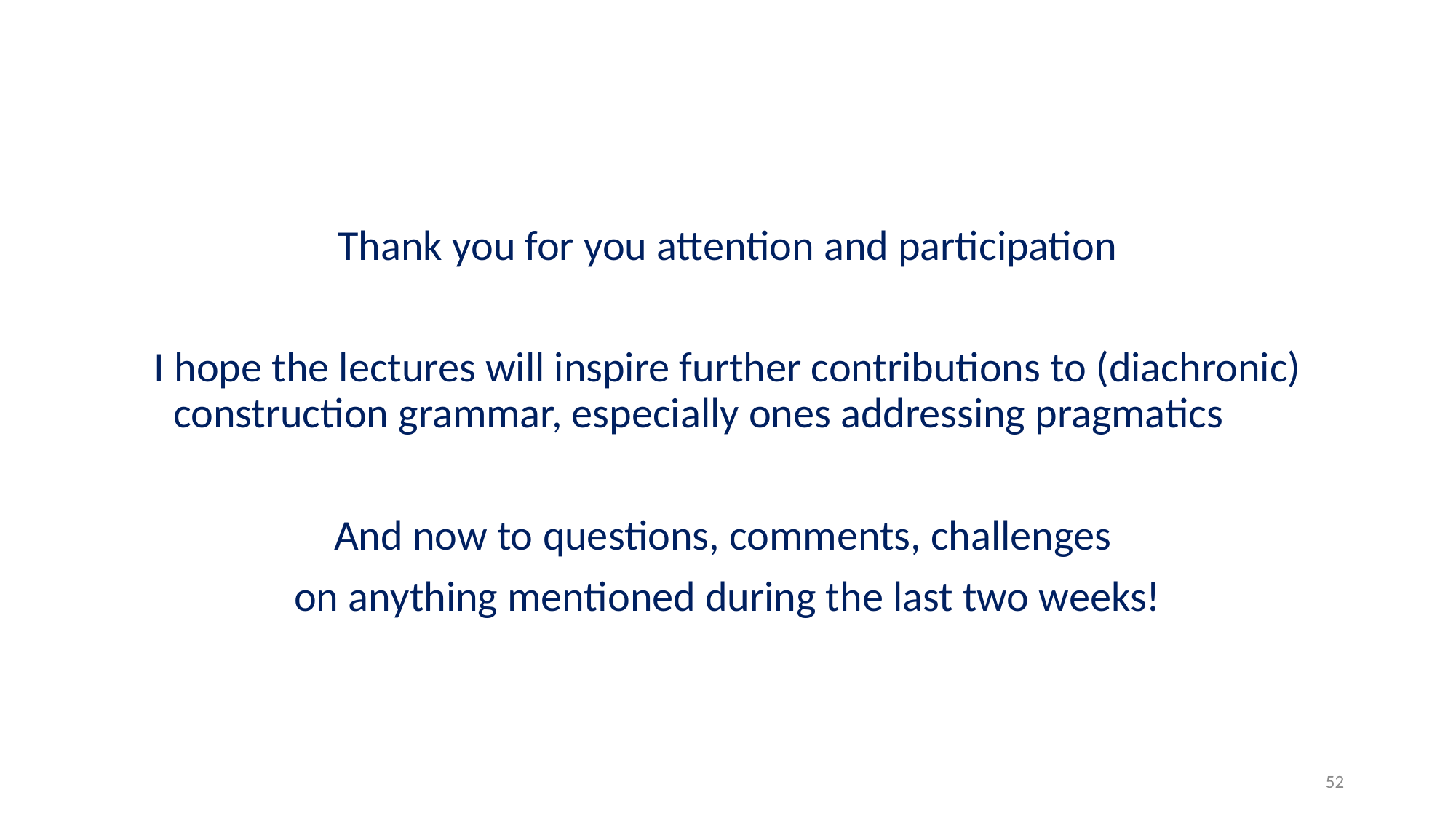

Thank you for you attention and participation

I hope the lectures will inspire further contributions to (diachronic) construction grammar, especially ones addressing pragmatics

And now to questions, comments, challenges
on anything mentioned during the last two weeks!

52